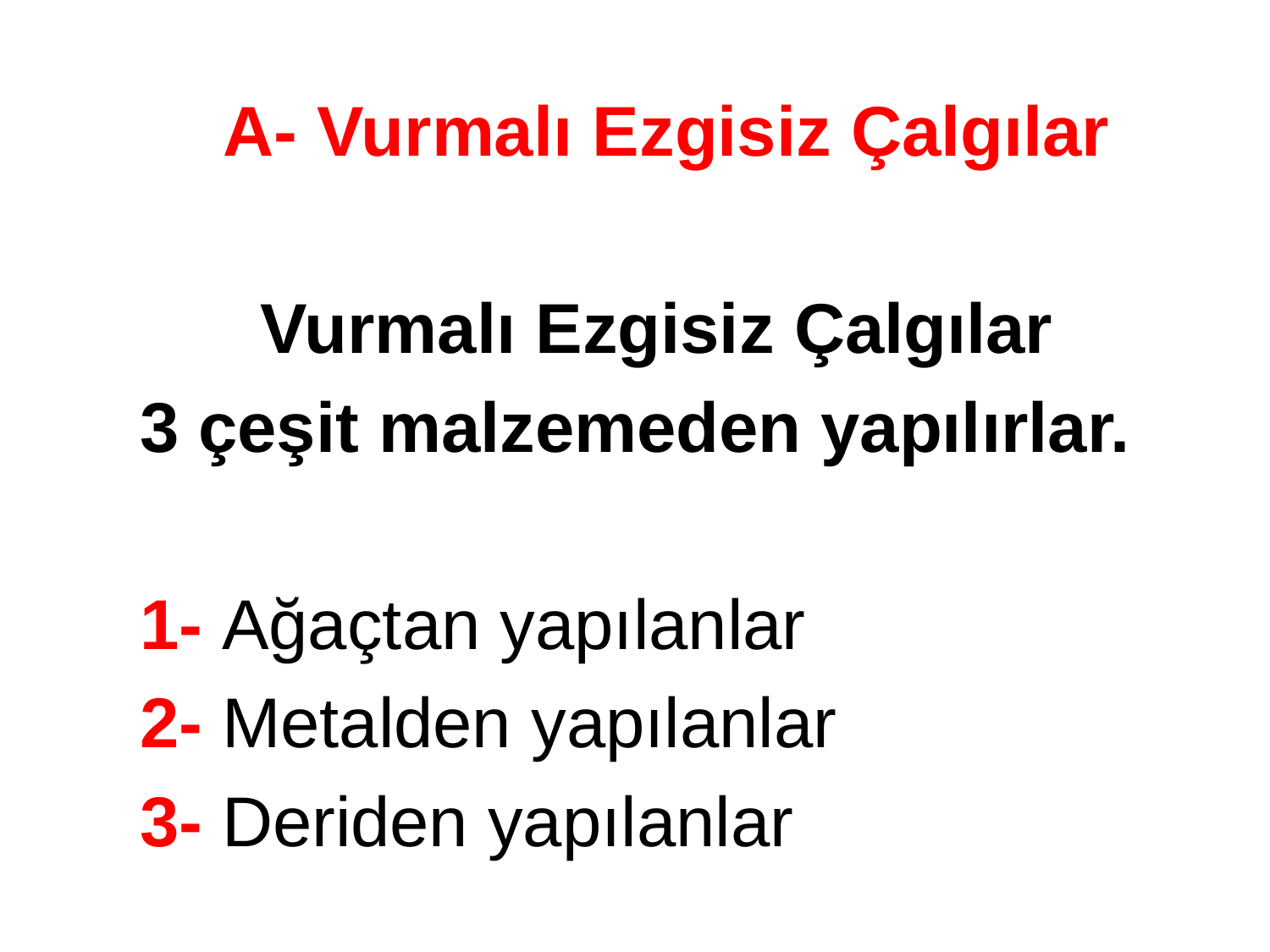

A- Vurmalı Ezgisiz Çalgılar

Vurmalı Ezgisiz Çalgılar
3 çeşit malzemeden yapılırlar.

1- Ağaçtan yapılanlar
2- Metalden yapılanlar
3- Deriden yapılanlar